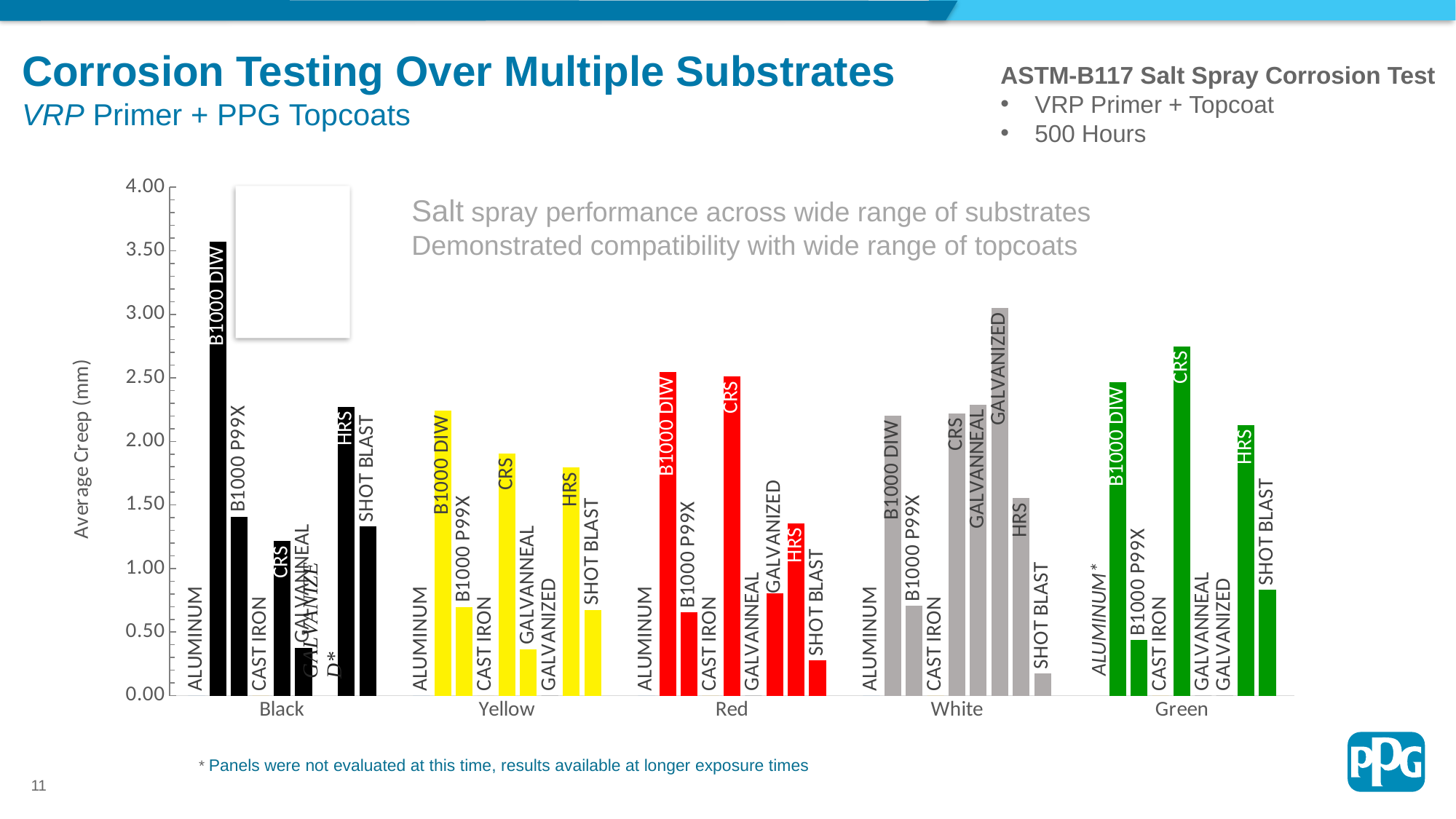

Corrosion Testing Over Multiple Substrates
VRP Primer + PPG Topcoats
ASTM-B117 Salt Spray Corrosion Test
VRP Primer + Topcoat
500 Hours

### Chart

| Category | ALUMINUM | B1000 DIW | B1000 P99X | CAST IRON | CRS | GALVANNEAL | GALVANIZED | HRS | SHOT BLAST |
|---|---|---|---|---|---|---|---|---|---|
| Black | 0.0 | 3.5725 | 1.4060714285714284 | 0.0 | 1.2146428571428571 | 0.3753571428571429 | None | 2.273214285714286 | 1.3305000000000002 |
| Yellow | 0.0 | 2.243214285714286 | 0.6982142857142857 | 0.0 | 1.9071428571428573 | 0.3653571428571428 | 0.0 | 1.794642857142857 | 0.6749999999999998 |
| Red | 0.0 | 2.547142857142857 | 0.6539285714285714 | 0.0 | 2.5096428571428575 | 0.0 | 0.8021428571428573 | 1.3557142857142854 | 0.27849999999999997 |
| White | 0.0 | 2.2035714285714283 | 0.7067857142857142 | 0.0 | 2.2196428571428575 | 2.286785714285714 | 3.0525 | 1.5532142857142857 | 0.1735 |
| Green | None | 2.467857142857143 | 0.4382142857142857 | 0.0 | 2.7475000000000005 | 0.0 | 0.0 | 2.129642857142857 | 0.8315000000000001 |
Salt spray performance across wide range of substrates
Demonstrated compatibility with wide range of topcoats

ALUMINUM*
* Panels were not evaluated at this time, results available at longer exposure times
11